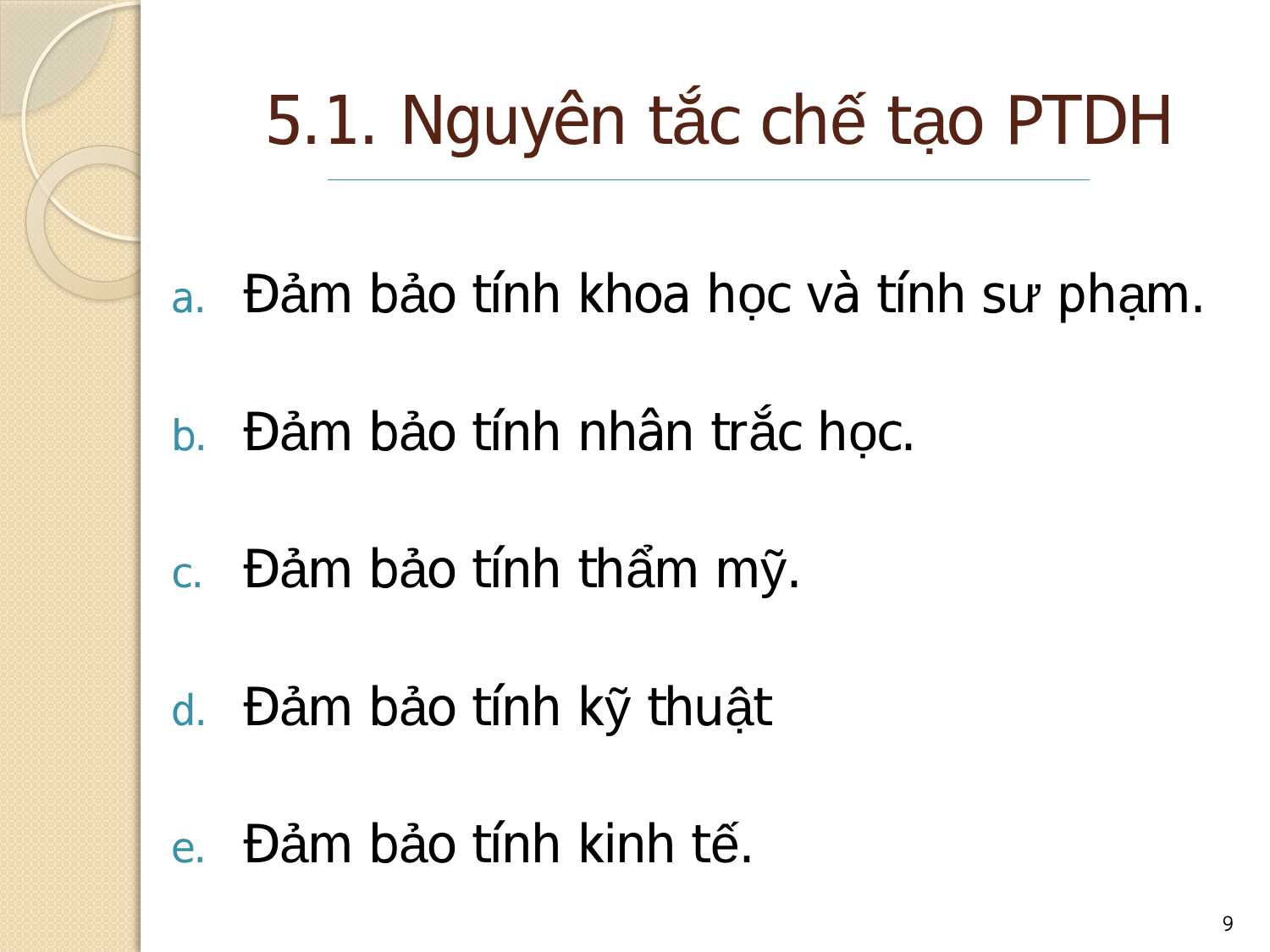

# 5.1. Nguyên tắc chế tạo PTDH
Đảm bảo tính khoa học và tính sư phạm.
Đảm bảo tính nhân trắc học.
Đảm bảo tính thẩm mỹ.
Đảm bảo tính kỹ thuật
Đảm bảo tính kinh tế.
9